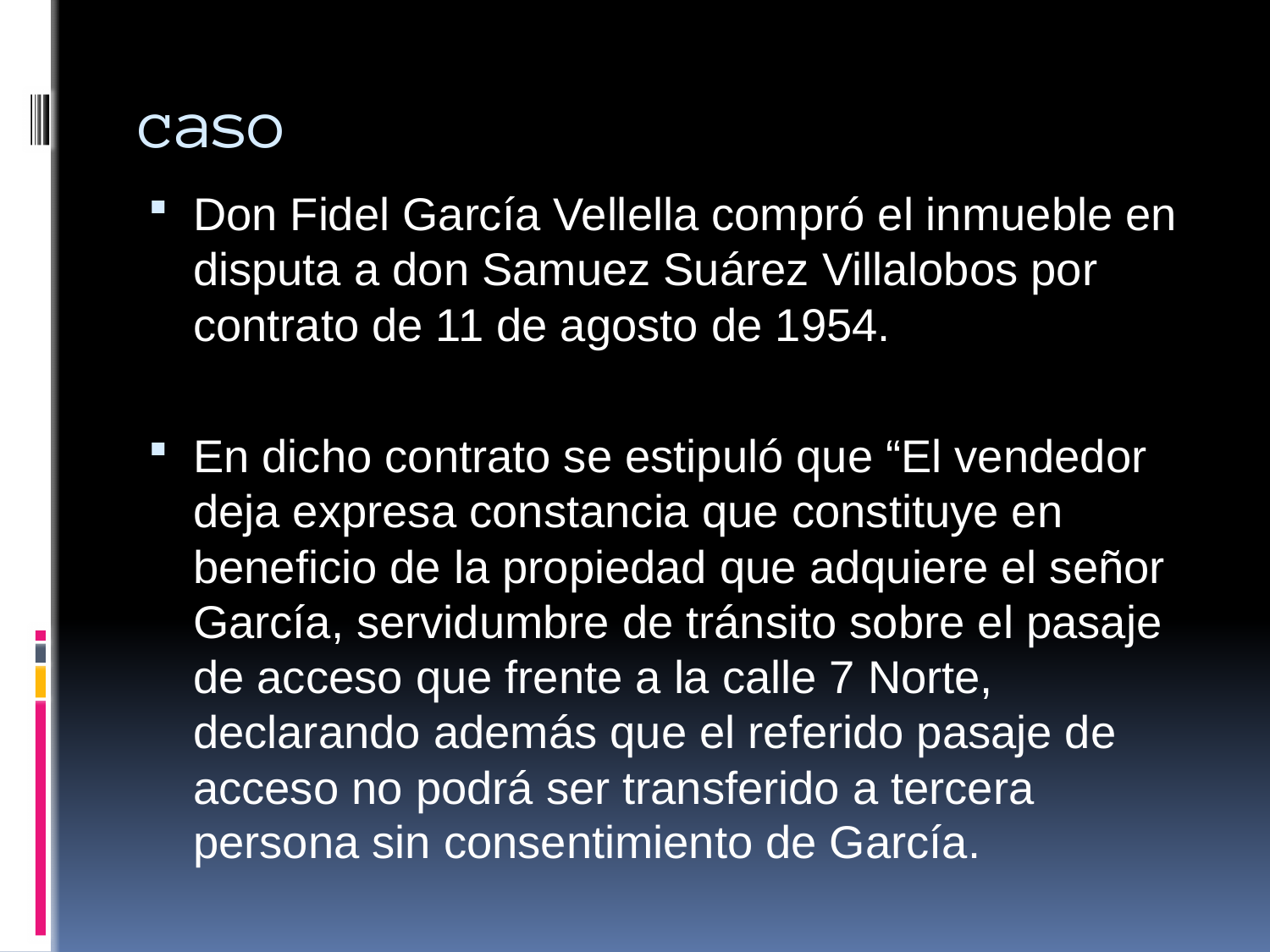

# caso
Don Fidel García Vellella compró el inmueble en disputa a don Samuez Suárez Villalobos por contrato de 11 de agosto de 1954.

En dicho contrato se estipuló que “El vendedor deja expresa constancia que constituye en beneficio de la propiedad que adquiere el señor García, servidumbre de tránsito sobre el pasaje de acceso que frente a la calle 7 Norte, declarando además que el referido pasaje de acceso no podrá ser transferido a tercera persona sin consentimiento de García.